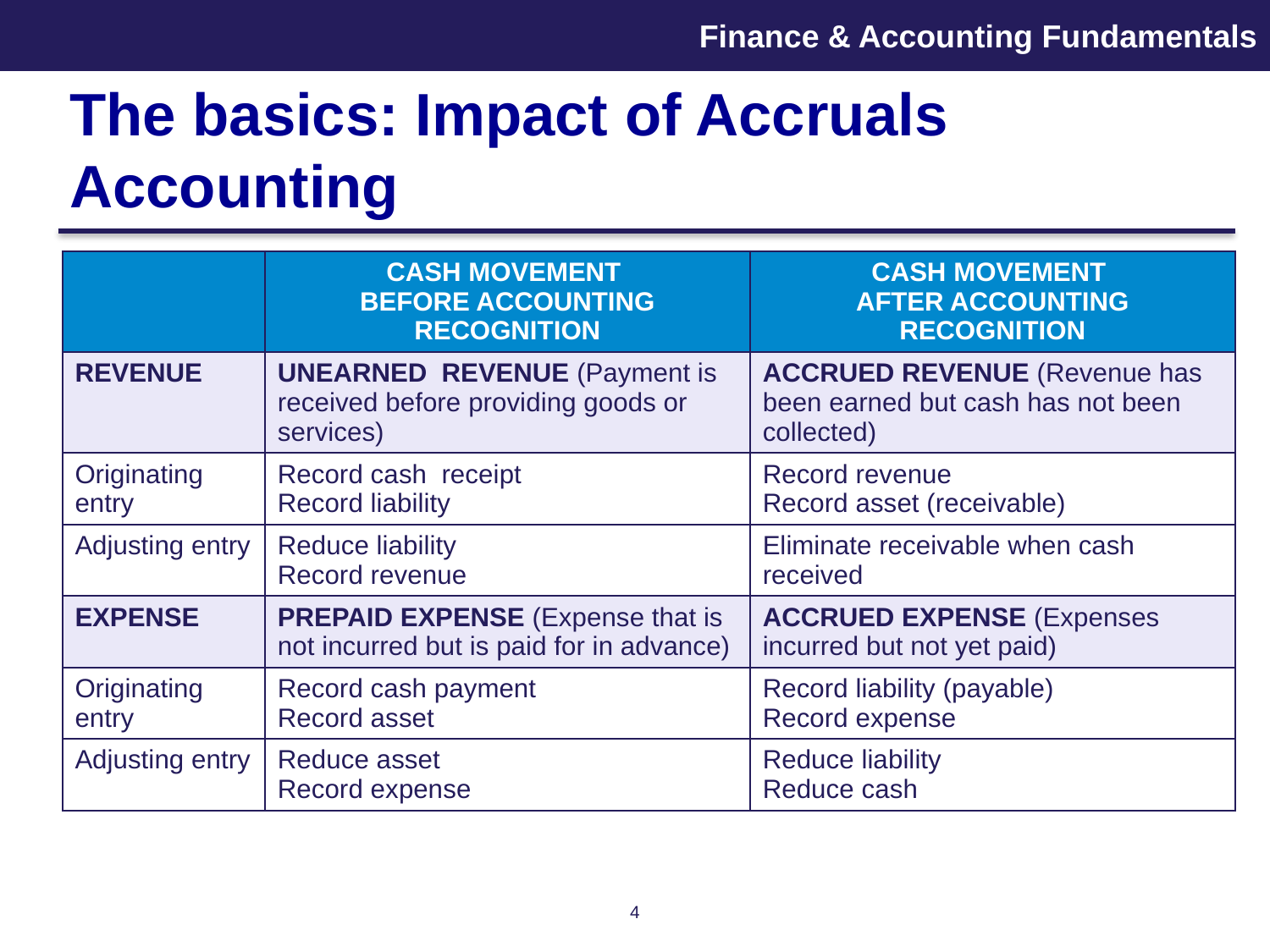

# The basics: Impact of Accruals Accounting
|  | CASH MOVEMENT BEFORE ACCOUNTING RECOGNITION | CASH MOVEMENT AFTER ACCOUNTING RECOGNITION |
| --- | --- | --- |
| REVENUE | UNEARNED REVENUE (Payment is received before providing goods or services) | ACCRUED REVENUE (Revenue has been earned but cash has not been collected) |
| Originating entry | Record cash receipt Record liability | Record revenue Record asset (receivable) |
| Adjusting entry | Reduce liability Record revenue | Eliminate receivable when cash received |
| EXPENSE | PREPAID EXPENSE (Expense that is not incurred but is paid for in advance) | ACCRUED EXPENSE (Expenses incurred but not yet paid) |
| Originating entry | Record cash payment Record asset | Record liability (payable) Record expense |
| Adjusting entry | Reduce asset Record expense | Reduce liability Reduce cash |
4